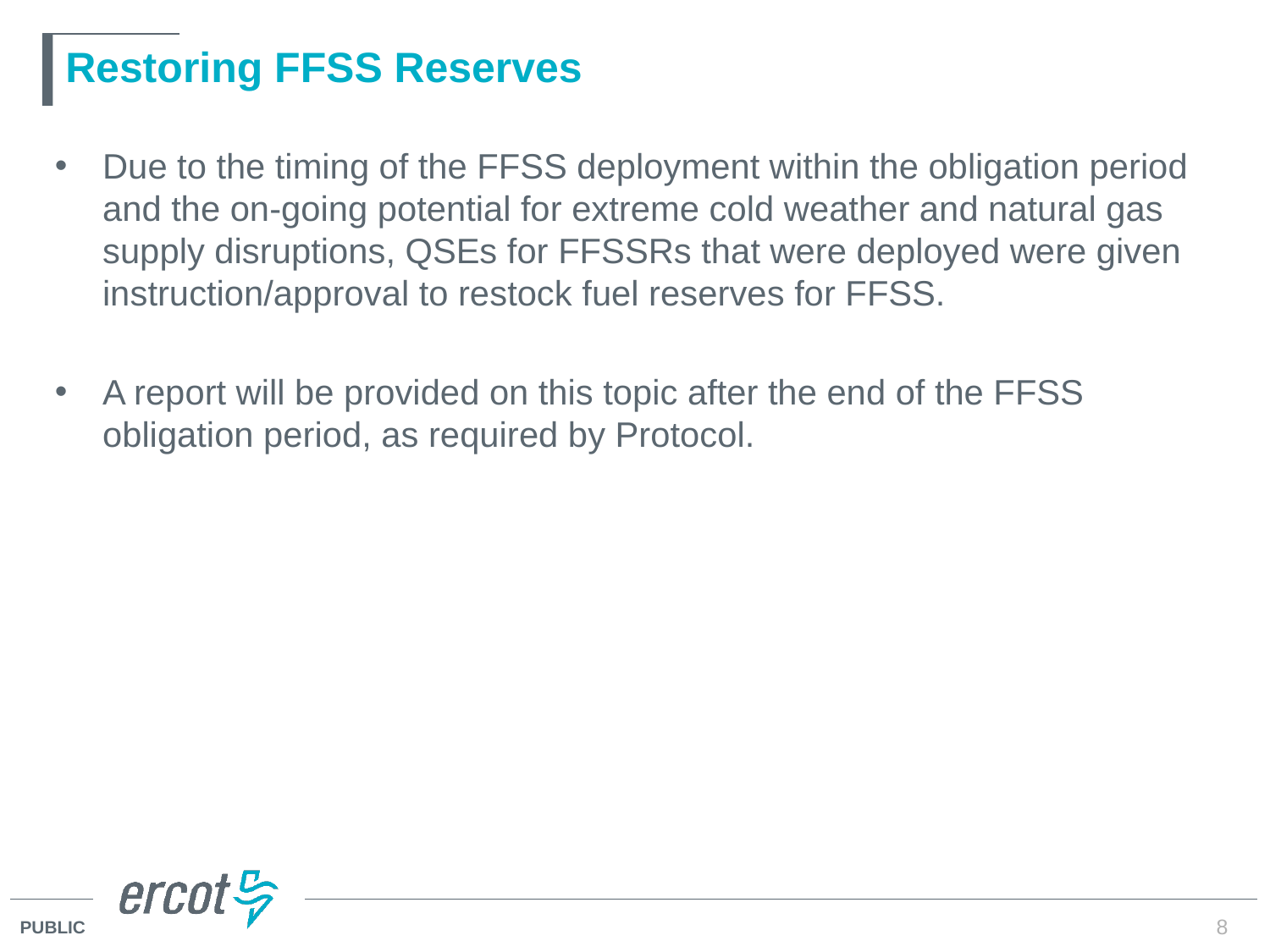

# Restoring FFSS Reserves
Due to the timing of the FFSS deployment within the obligation period and the on-going potential for extreme cold weather and natural gas supply disruptions, QSEs for FFSSRs that were deployed were given instruction/approval to restock fuel reserves for FFSS.

A report will be provided on this topic after the end of the FFSS obligation period, as required by Protocol.
8